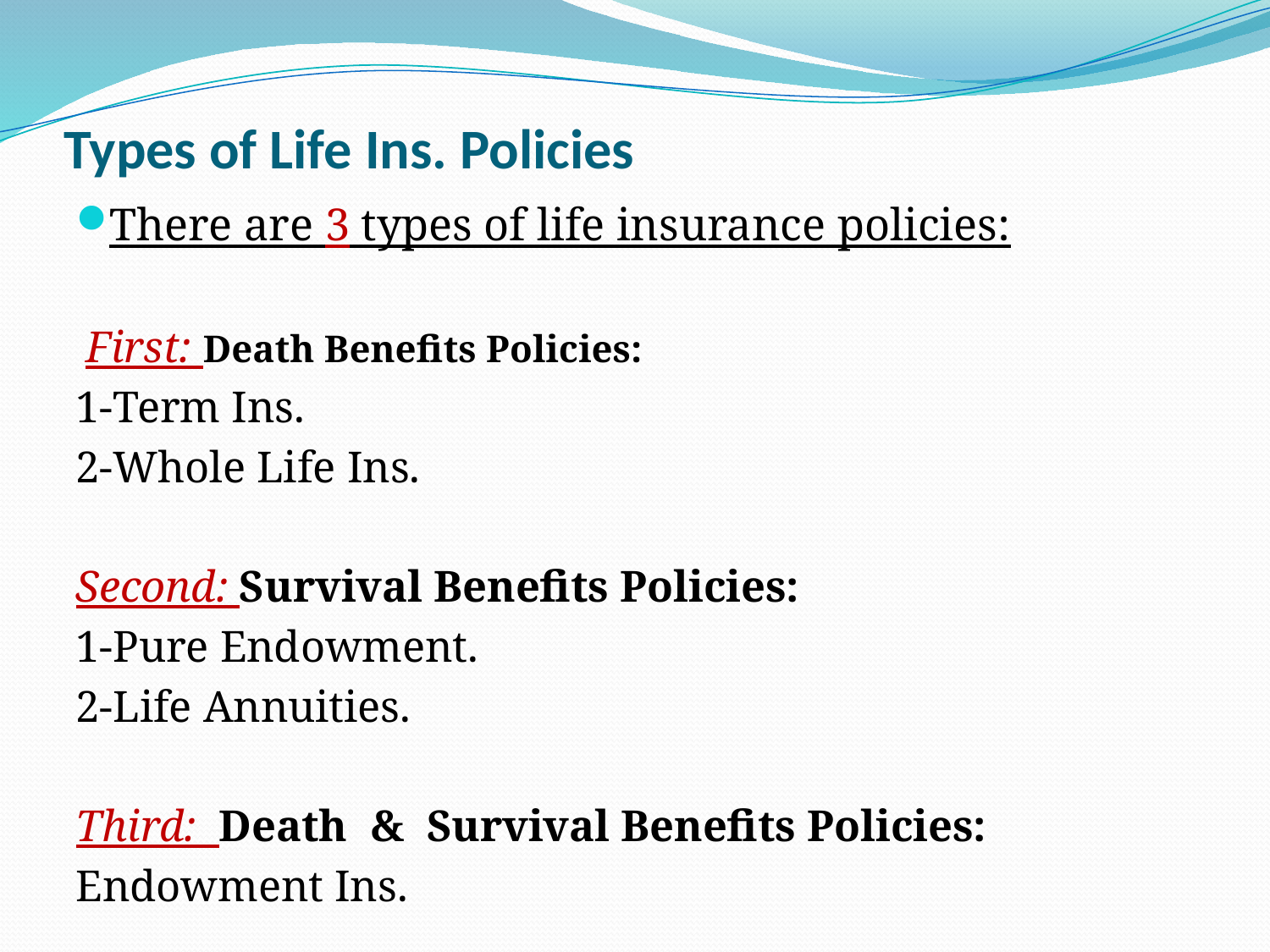

# Types of Life Ins. Policies
There are 3 types of life insurance policies:

 First: Death Benefits Policies:
1-Term Ins.
2-Whole Life Ins.

Second: Survival Benefits Policies:
1-Pure Endowment.
2-Life Annuities.

Third:  Death  &  Survival Benefits Policies:
Endowment Ins.